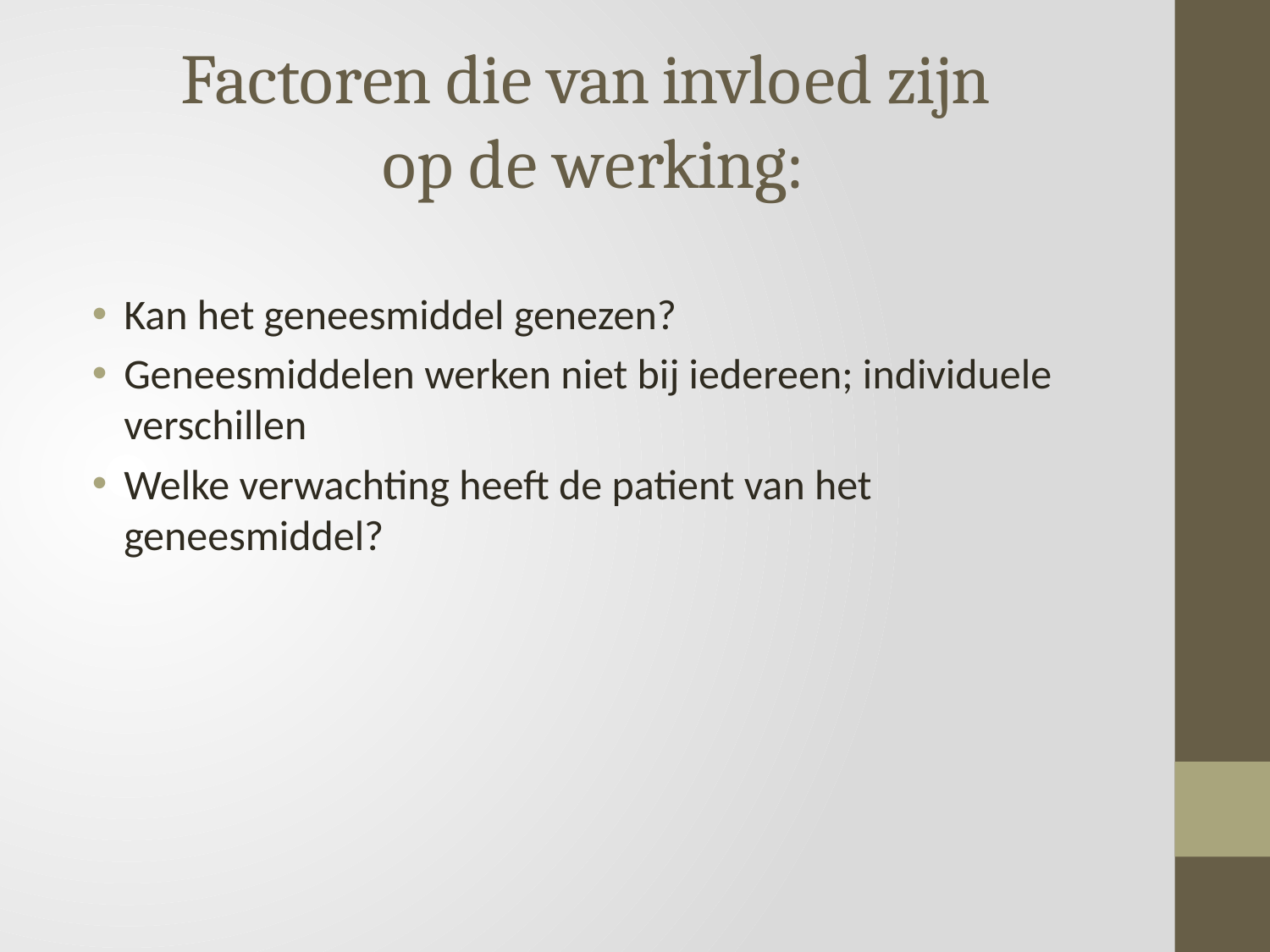

# Factoren die van invloed zijn op de werking:

Kan het geneesmiddel genezen?
Geneesmiddelen werken niet bij iedereen; individuele verschillen
Welke verwachting heeft de patient van het geneesmiddel?